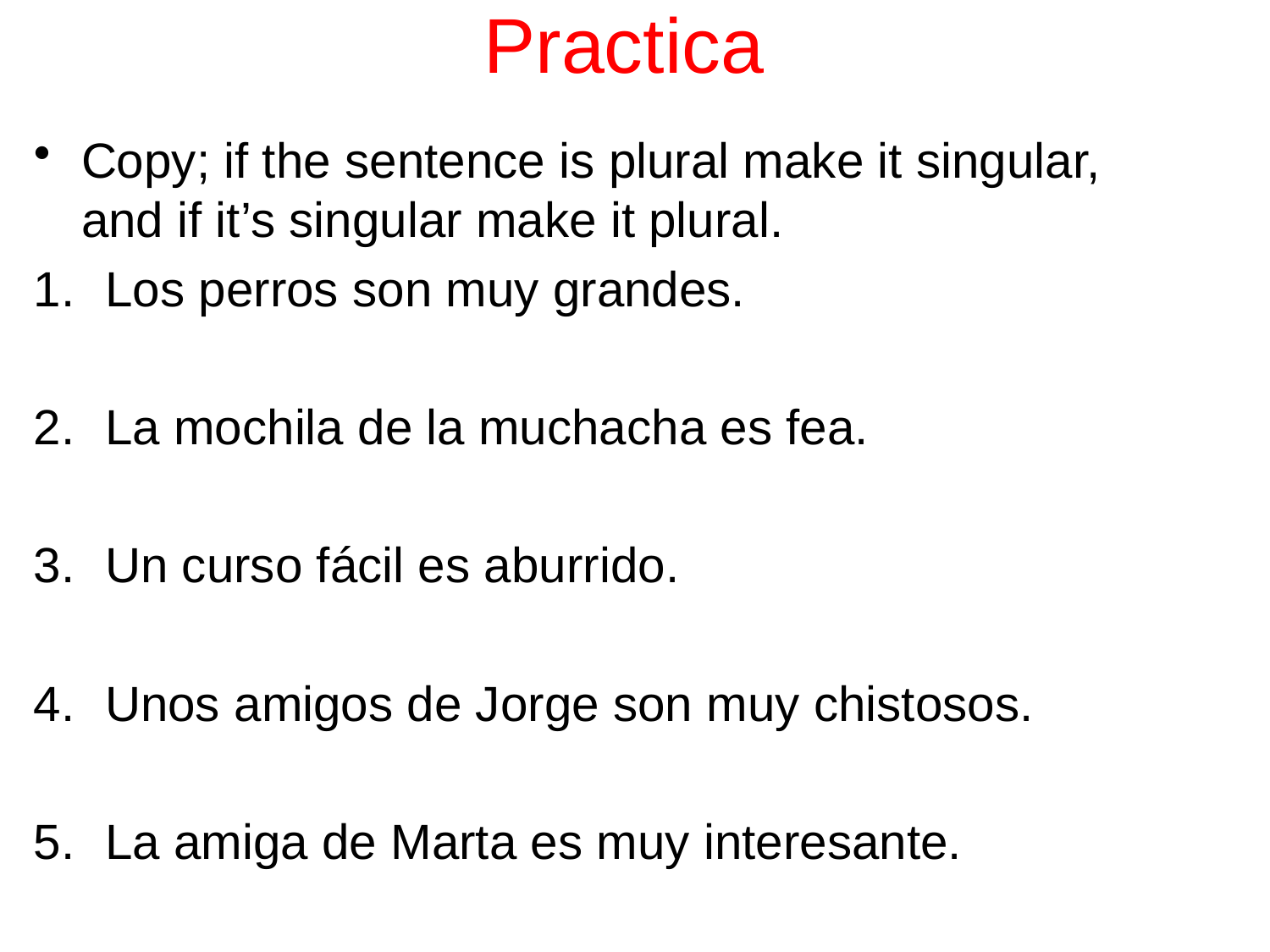

Practica
Copy; if the sentence is plural make it singular, and if it’s singular make it plural.
Los perros son muy grandes.

La mochila de la muchacha es fea.

Un curso fácil es aburrido.

Unos amigos de Jorge son muy chistosos.

La amiga de Marta es muy interesante.